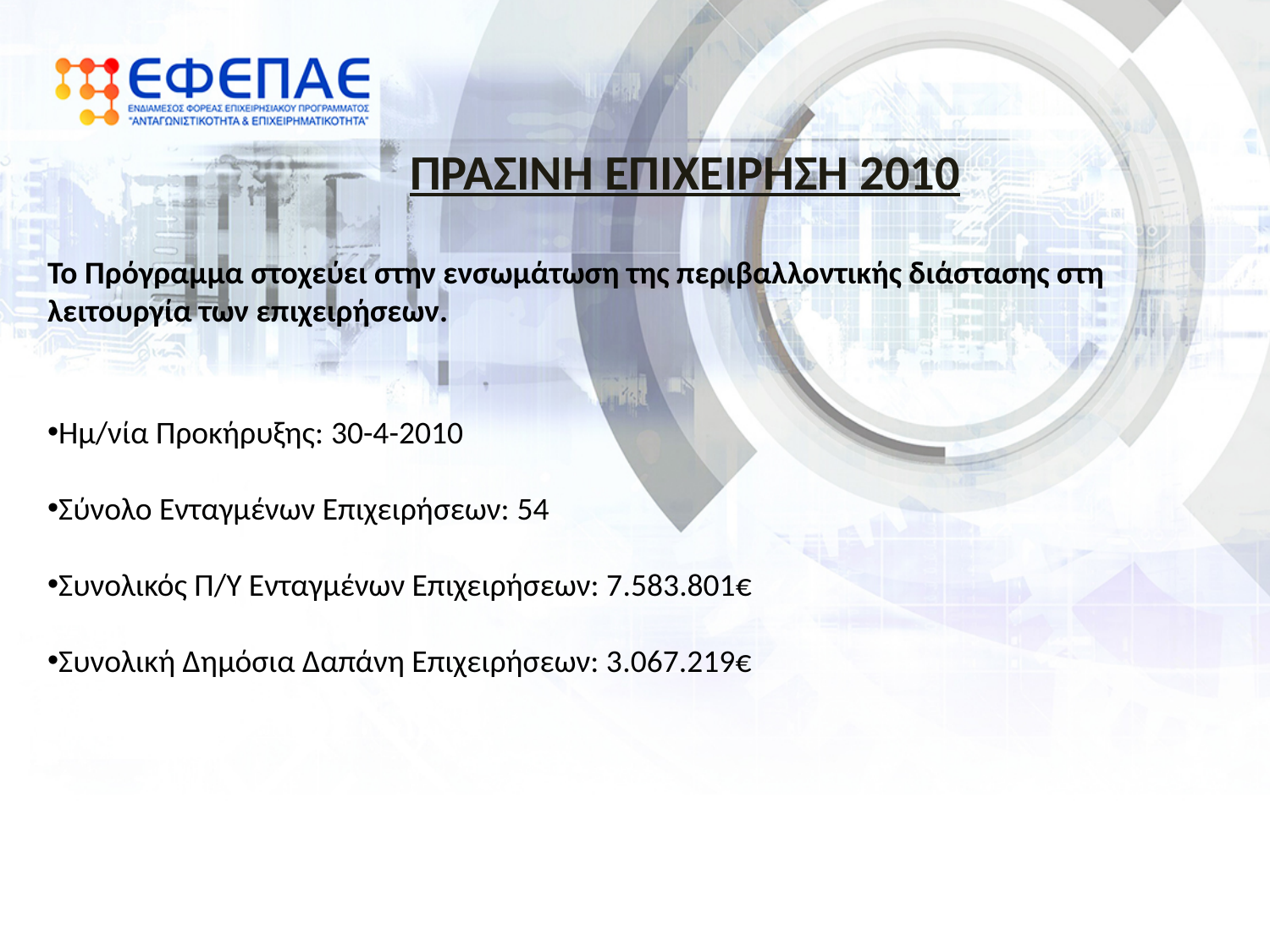

ΠΡΑΣΙΝΗ ΕΠΙΧΕΙΡΗΣΗ 2010
Το Πρόγραμμα στοχεύει στην ενσωµάτωση της περιβαλλοντικής διάστασης στη λειτουργία των επιχειρήσεων.

Ημ/νία Προκήρυξης: 30-4-2010

Σύνολο Ενταγμένων Επιχειρήσεων: 54

Συνολικός Π/Υ Ενταγμένων Επιχειρήσεων: 7.583.801€

Συνολική Δημόσια Δαπάνη Επιχειρήσεων: 3.067.219€